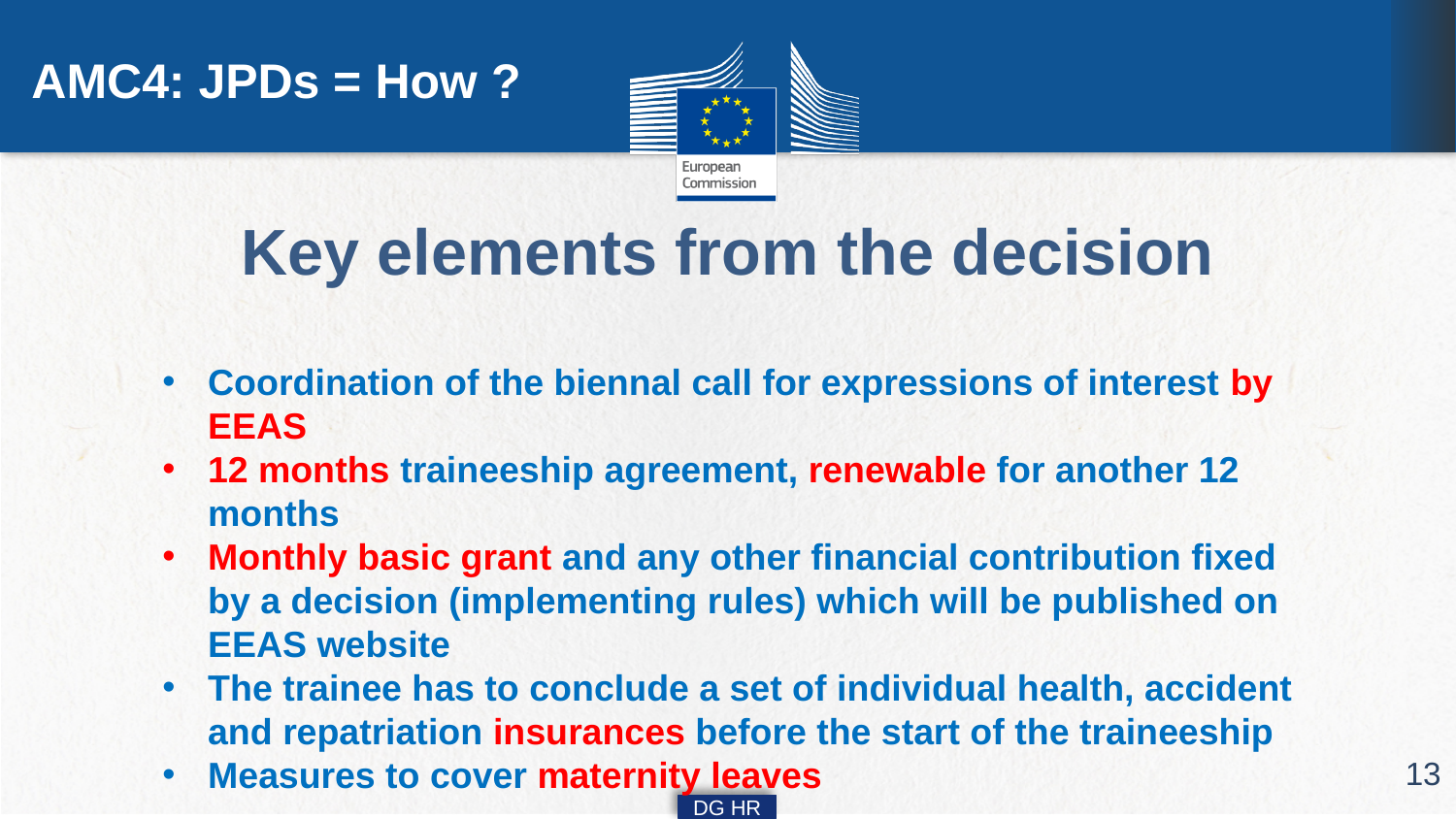

AMC4: JPDs = How ?
Key elements from the decision
Coordination of the biennal call for expressions of interest by EEAS
12 months traineeship agreement, renewable for another 12 months
Monthly basic grant and any other financial contribution fixed by a decision (implementing rules) which will be published on EEAS website
The trainee has to conclude a set of individual health, accident and repatriation insurances before the start of the traineeship
Measures to cover maternity leaves

13